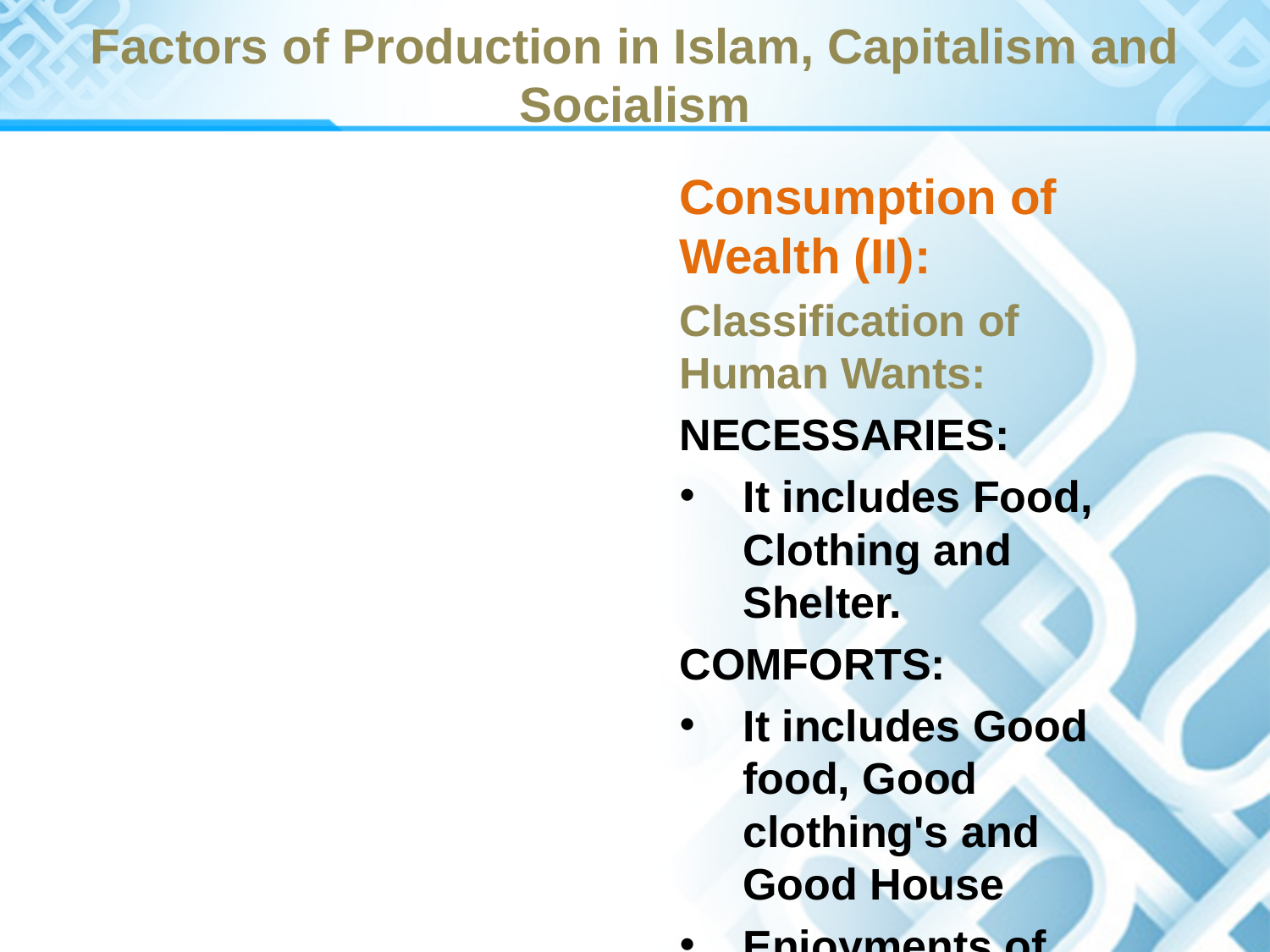

Factors of Production in Islam, Capitalism and Socialism
Consumption of Wealth (II):
Classification of Human Wants:
NECESSARIES:
It includes Food, Clothing and Shelter.
COMFORTS:
It includes Good food, Good clothing's and Good House
Enjoyments of comforts is permissible in Islam.